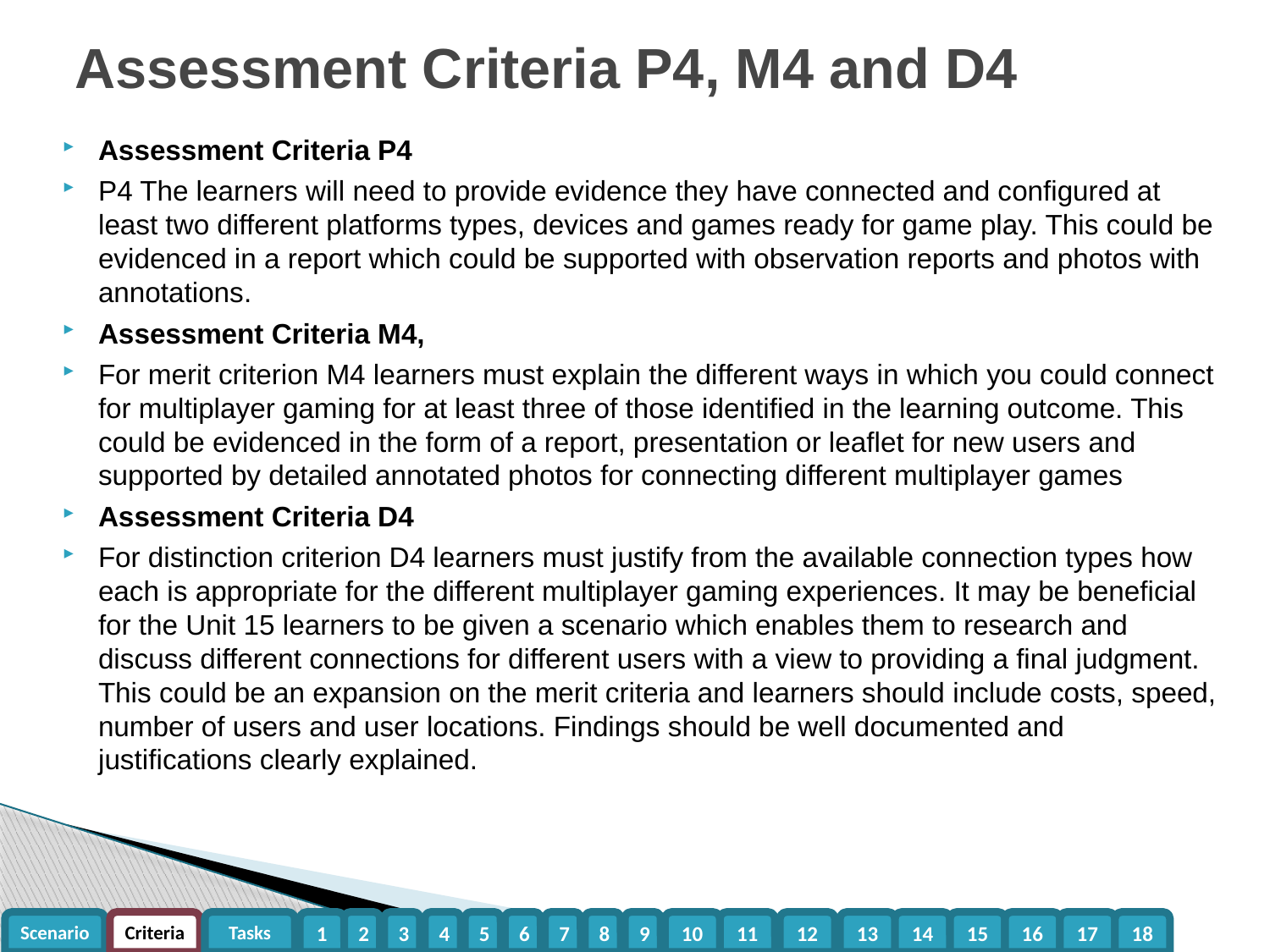

# Assessment Criteria P4, M4 and D4
Assessment Criteria P4
P4 The learners will need to provide evidence they have connected and configured at least two different platforms types, devices and games ready for game play. This could be evidenced in a report which could be supported with observation reports and photos with annotations.
Assessment Criteria M4,
For merit criterion M4 learners must explain the different ways in which you could connect for multiplayer gaming for at least three of those identified in the learning outcome. This could be evidenced in the form of a report, presentation or leaflet for new users and supported by detailed annotated photos for connecting different multiplayer games
Assessment Criteria D4
For distinction criterion D4 learners must justify from the available connection types how each is appropriate for the different multiplayer gaming experiences. It may be beneficial for the Unit 15 learners to be given a scenario which enables them to research and discuss different connections for different users with a view to providing a final judgment. This could be an expansion on the merit criteria and learners should include costs, speed, number of users and user locations. Findings should be well documented and justifications clearly explained.